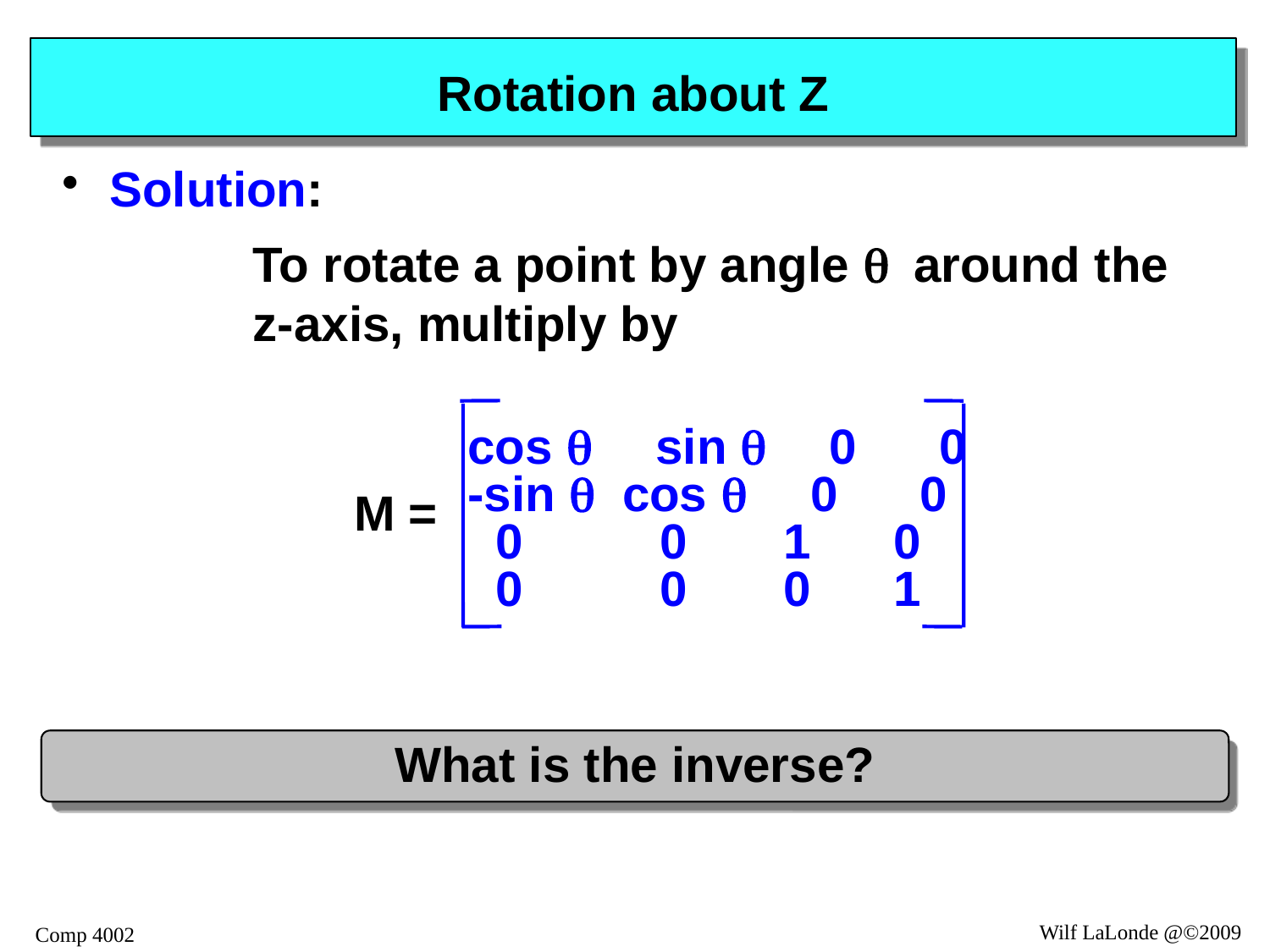

# Rotation about Z
Solution:
	To rotate a point by angle θ around the
	z-axis, multiply by

cos θ   sin θ   0      0
-sin θ  cos θ   0      0
  0          0       1      0
  0          0       0      1
M =
What is the inverse?